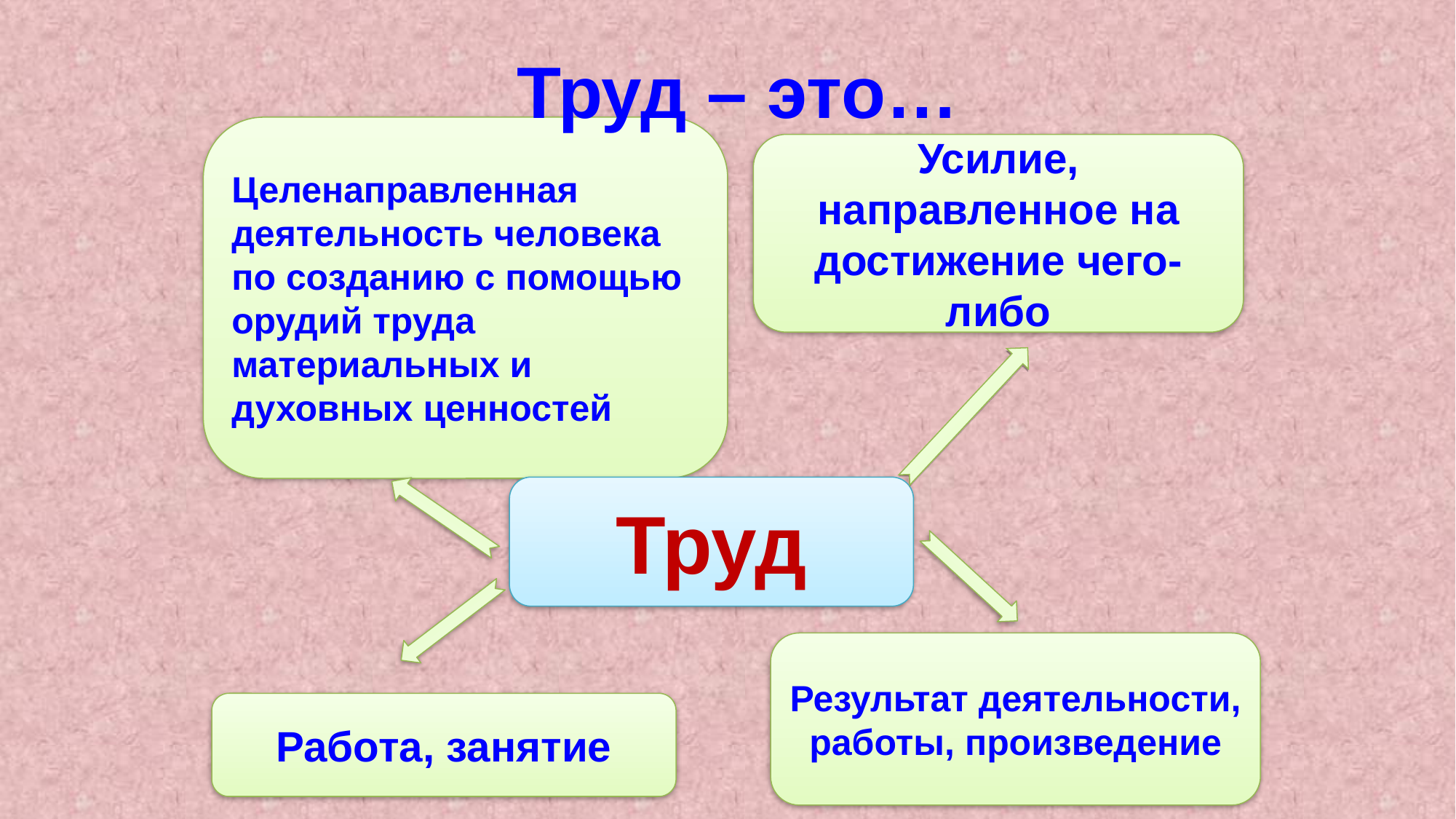

Труд – это…
Целенаправленная деятельность человека по созданию с помощью орудий труда материальных и духовных ценностей
Усилие, направленное на достижение чего-либо

Труд

Результат деятельности, работы, произведение
Работа, занятие